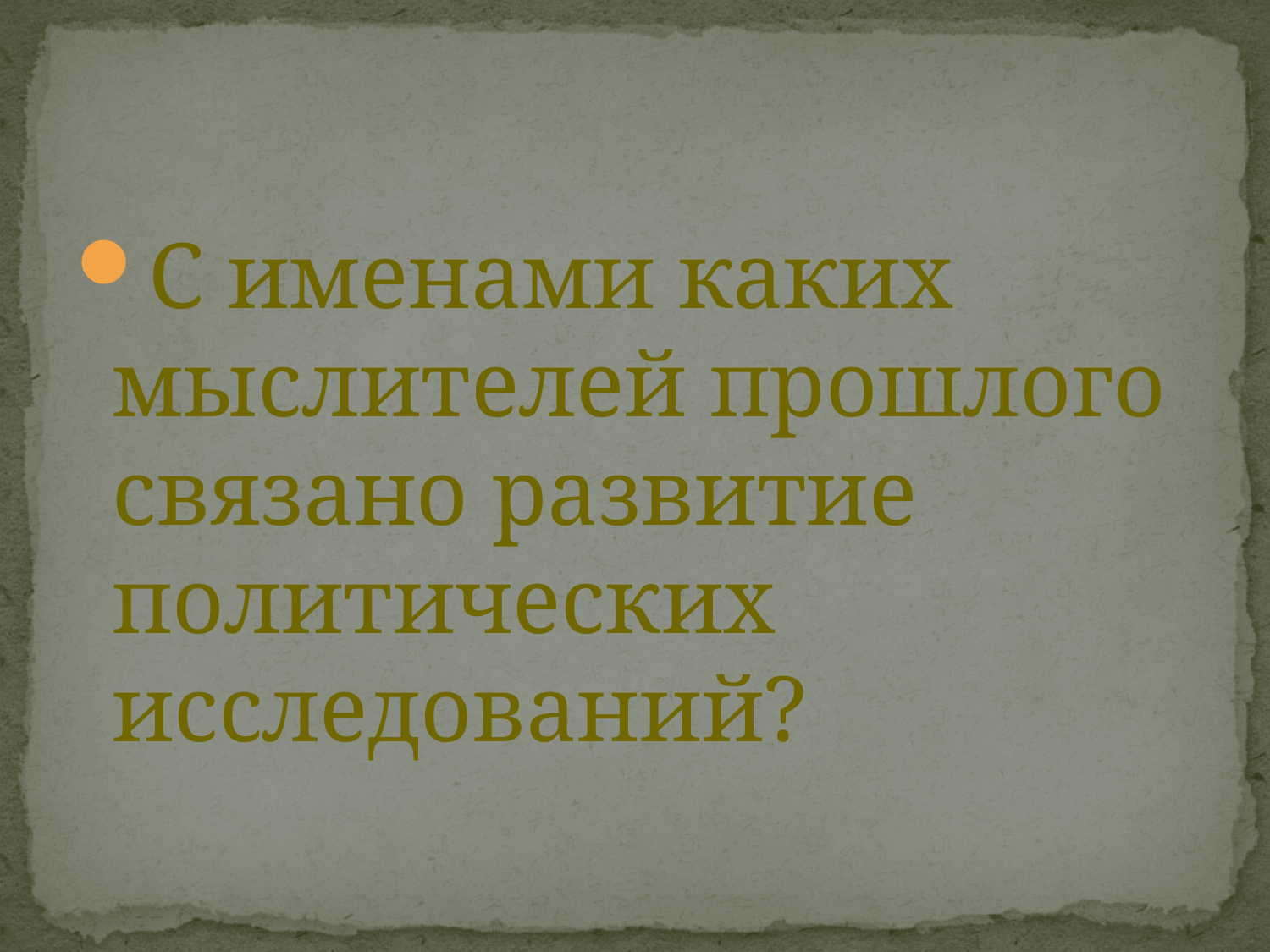

#
С именами каких мыслителей прошлого связано развитие политических исследований?